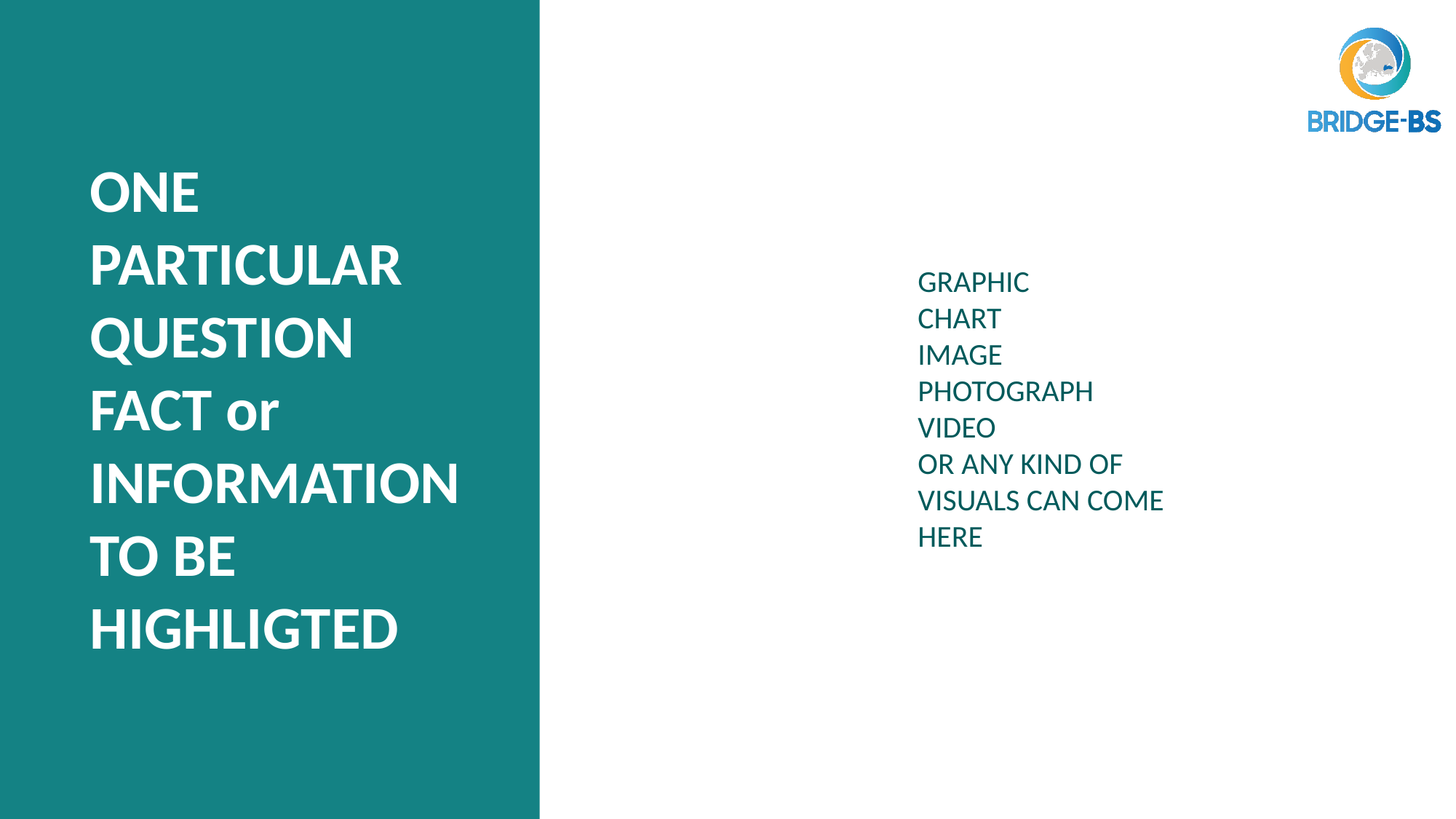

ONE PARTICULAR
QUESTION
FACT or
INFORMATION TO BE HIGHLIGTED

GRAPHIC
CHART
IMAGE
PHOTOGRAPH
VIDEO
OR ANY KIND OF VISUALS CAN COME HERE